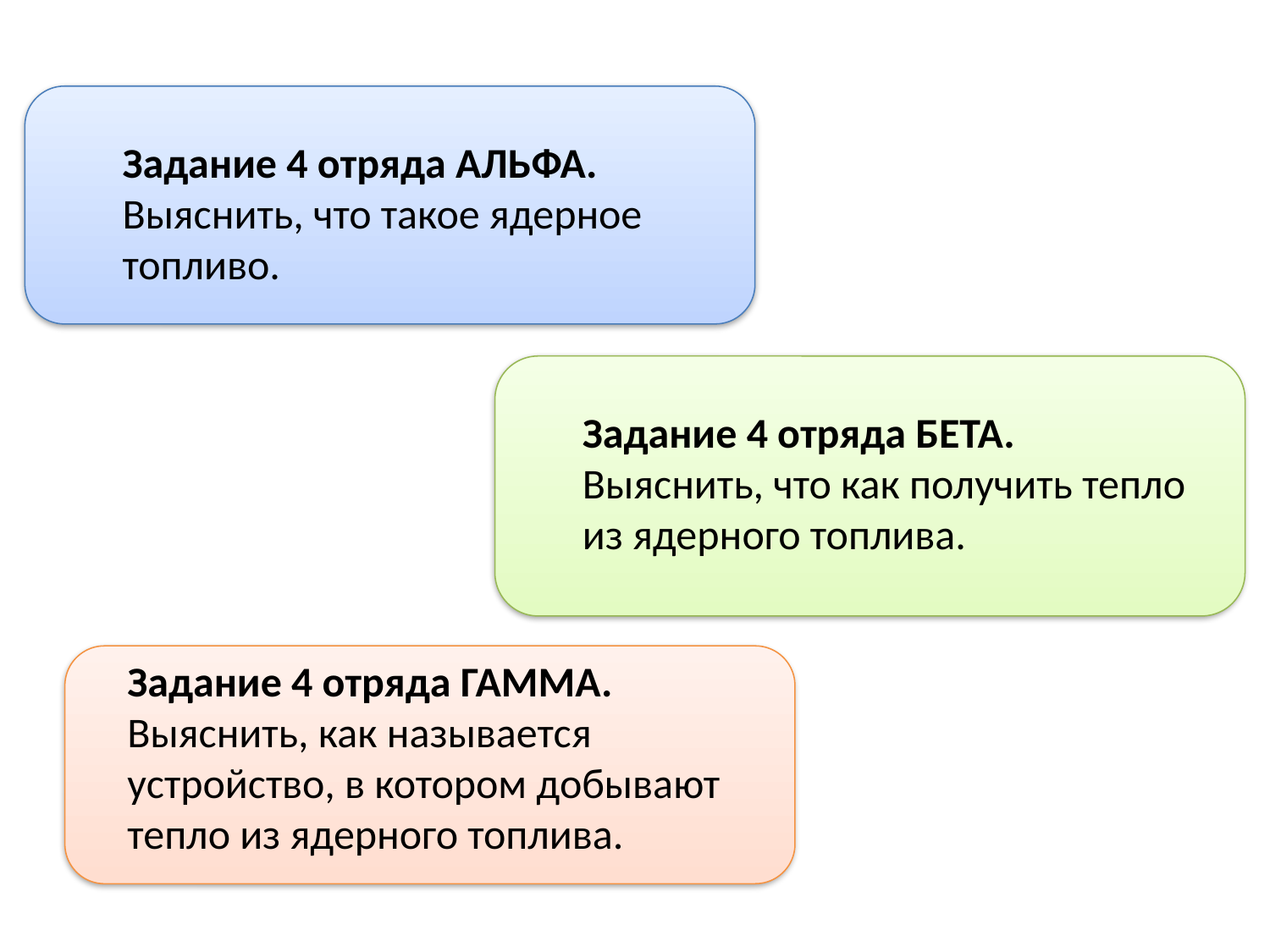

Задание 4 отряда АЛЬФА. Выяснить, что такое ядерное топливо.

Задание 4 отряда БЕТА. Выяснить, что как получить тепло из ядерного топлива.

Задание 4 отряда ГАММА. Выяснить, как называется устройство, в котором добывают тепло из ядерного топлива.